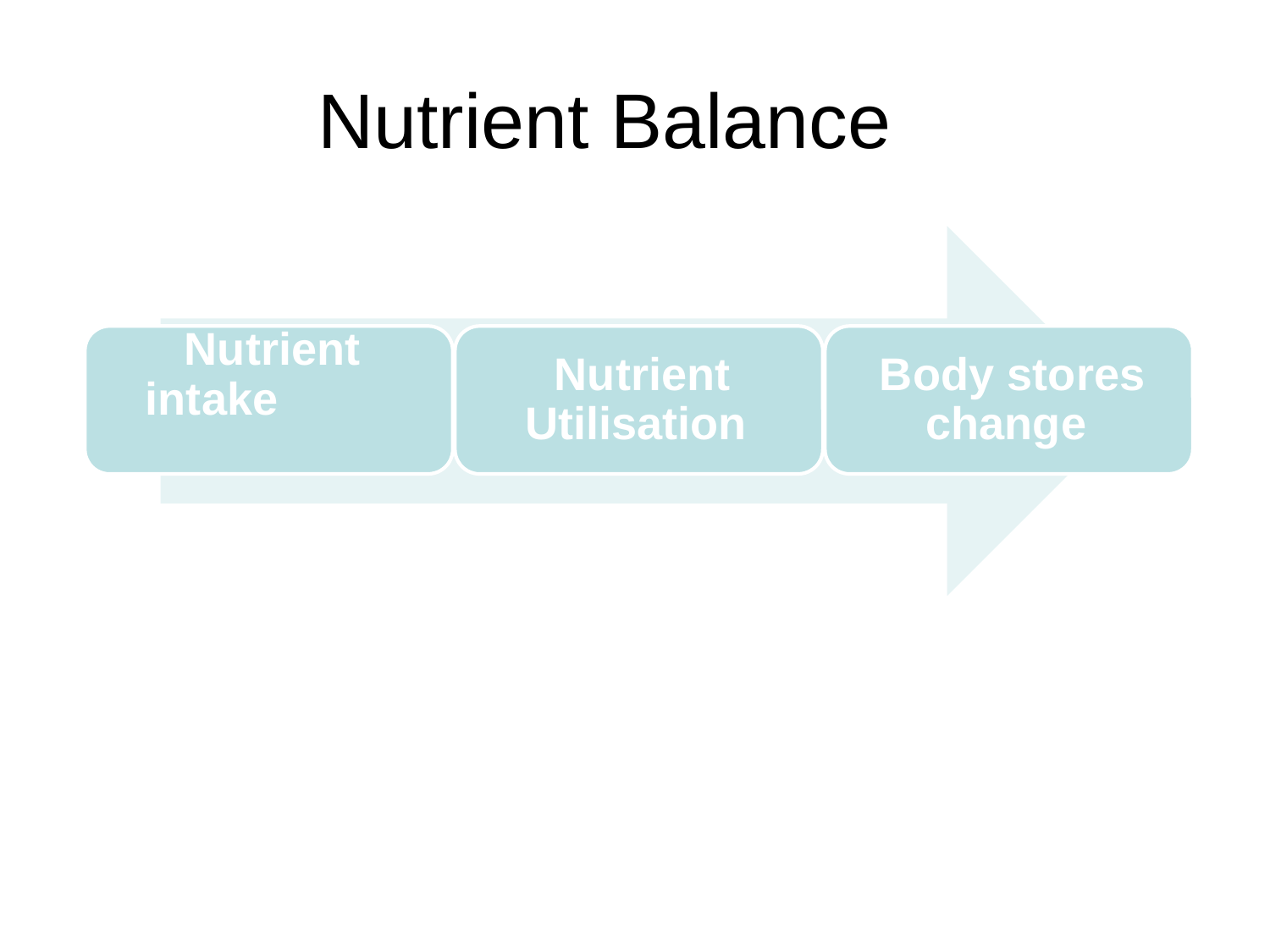

# Nutrient Balance
Nutrient intake
Nutrient Utilisation
Body stores change